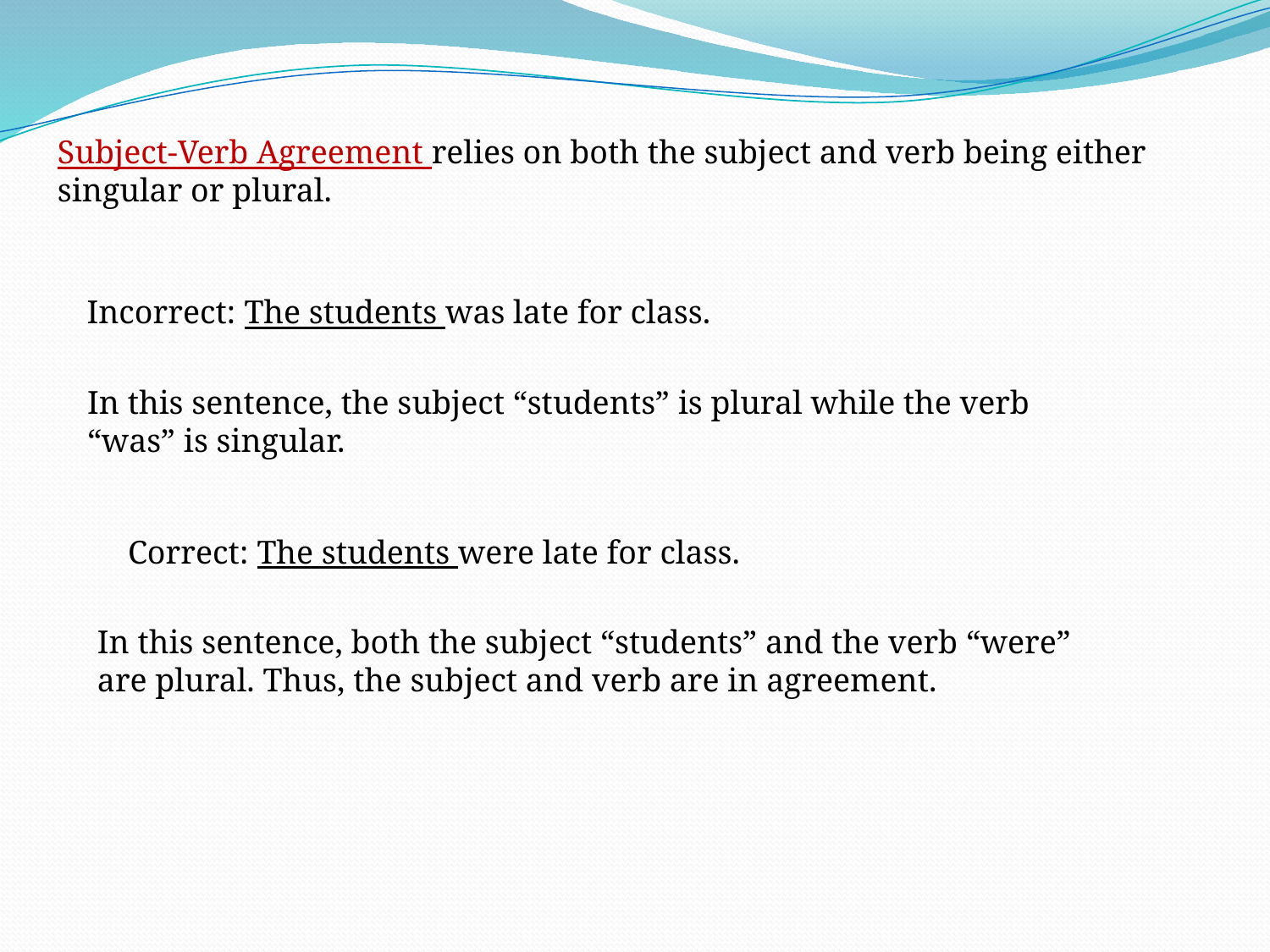

Subject-Verb Agreement relies on both the subject and verb being either singular or plural.
Incorrect: The students was late for class.
In this sentence, the subject “students” is plural while the verb “was” is singular.
Correct: The students were late for class.
In this sentence, both the subject “students” and the verb “were” are plural. Thus, the subject and verb are in agreement.